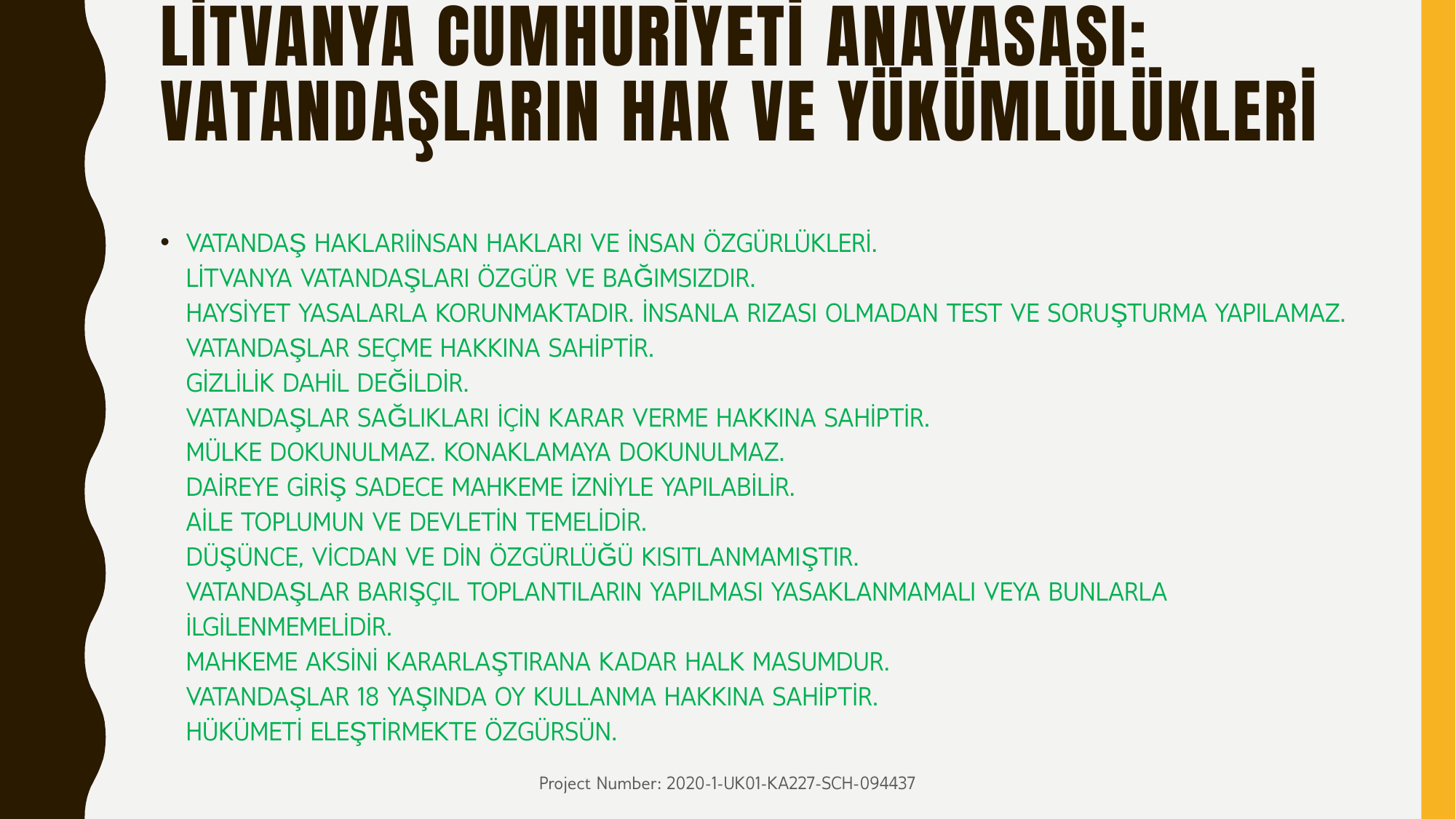

# LİTVANYA CUMHURİYETİ ANAYASASI: VATANDAŞLARIN HAK VE YÜKÜMLÜLÜKLERİ
VATANDAŞ HAKLARIİNSAN HAKLARI VE İNSAN ÖZGÜRLÜKLERİ.
LİTVANYA VATANDAŞLARI ÖZGÜR VE BAĞIMSIZDIR.
HAYSİYET YASALARLA KORUNMAKTADIR. İNSANLA RIZASI OLMADAN TEST VE SORUŞTURMA YAPILAMAZ.
VATANDAŞLAR SEÇME HAKKINA SAHİPTİR.
GİZLİLİK DAHİL DEĞİLDİR.
VATANDAŞLAR SAĞLIKLARI İÇİN KARAR VERME HAKKINA SAHİPTİR.
MÜLKE DOKUNULMAZ. KONAKLAMAYA DOKUNULMAZ.
DAİREYE GİRİŞ SADECE MAHKEME İZNİYLE YAPILABİLİR.
AİLE TOPLUMUN VE DEVLETİN TEMELİDİR.
DÜŞÜNCE, VİCDAN VE DİN ÖZGÜRLÜĞÜ KISITLANMAMIŞTIR.
VATANDAŞLAR BARIŞÇIL TOPLANTILARIN YAPILMASI YASAKLANMAMALI VEYA BUNLARLA İLGİLENMEMELİDİR.
MAHKEME AKSİNİ KARARLAŞTIRANA KADAR HALK MASUMDUR.
VATANDAŞLAR 18 YAŞINDA OY KULLANMA HAKKINA SAHİPTİR.
HÜKÜMETİ ELEŞTİRMEKTE ÖZGÜRSÜN.
Project Number: 2020-1-UK01-KA227-SCH-094437